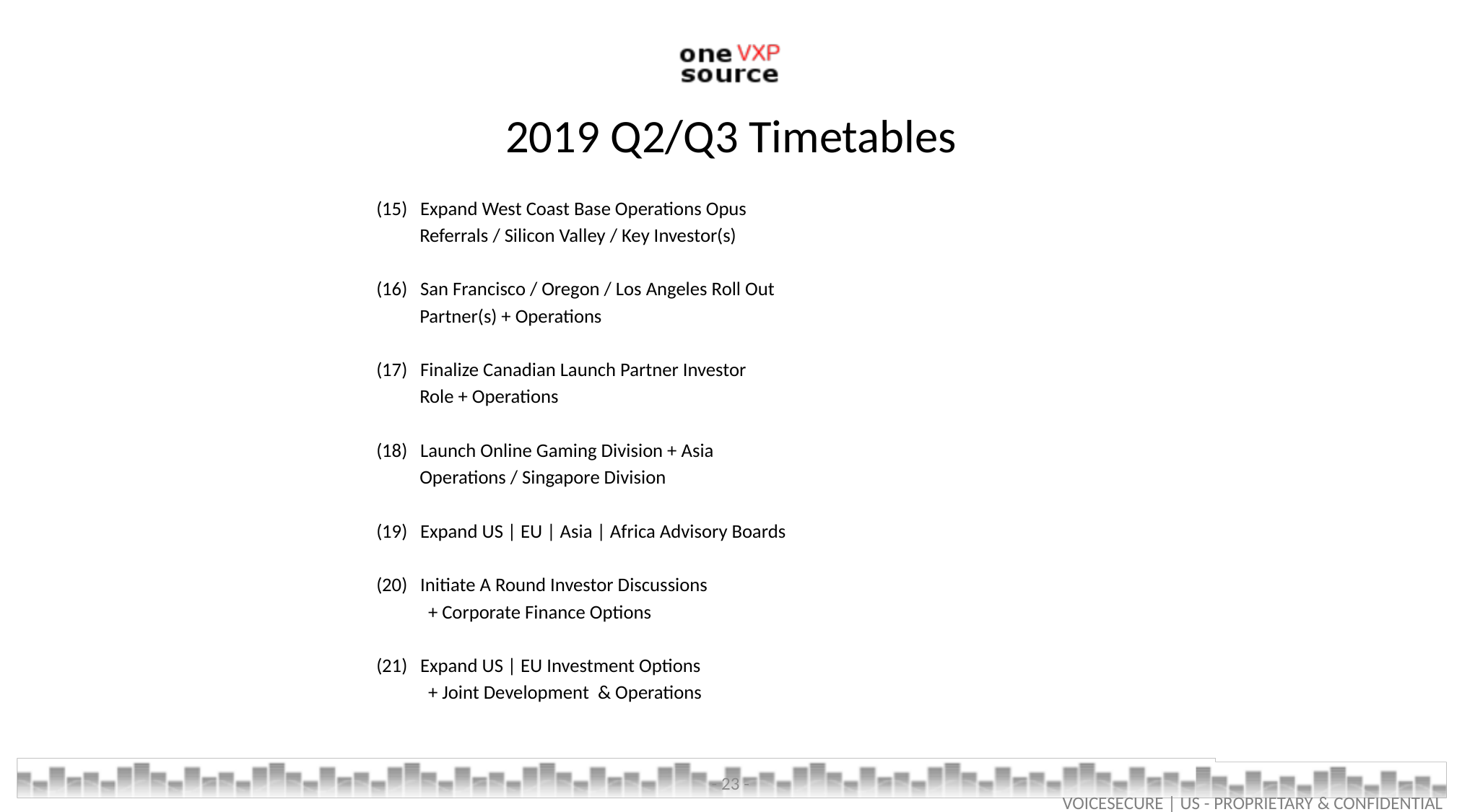

# 2019 Q2/Q3 Timetables

(15)   Expand West Coast Base Operations Opus
          Referrals / Silicon Valley / Key Investor(s)

(16)   San Francisco / Oregon / Los Angeles Roll Out
          Partner(s) + Operations

(17)   Finalize Canadian Launch Partner Investor
          Role + Operations

(18)   Launch Online Gaming Division + Asia
          Operations / Singapore Division

(19)   Expand US | EU | Asia | Africa Advisory Boards

(20)   Initiate A Round Investor Discussions
            + Corporate Finance Options

(21)   Expand US | EU Investment Options
            + Joint Development  & Operations
- 23 -
VOICESECURE | US - PROPRIETARY & CONFIDENTIAL